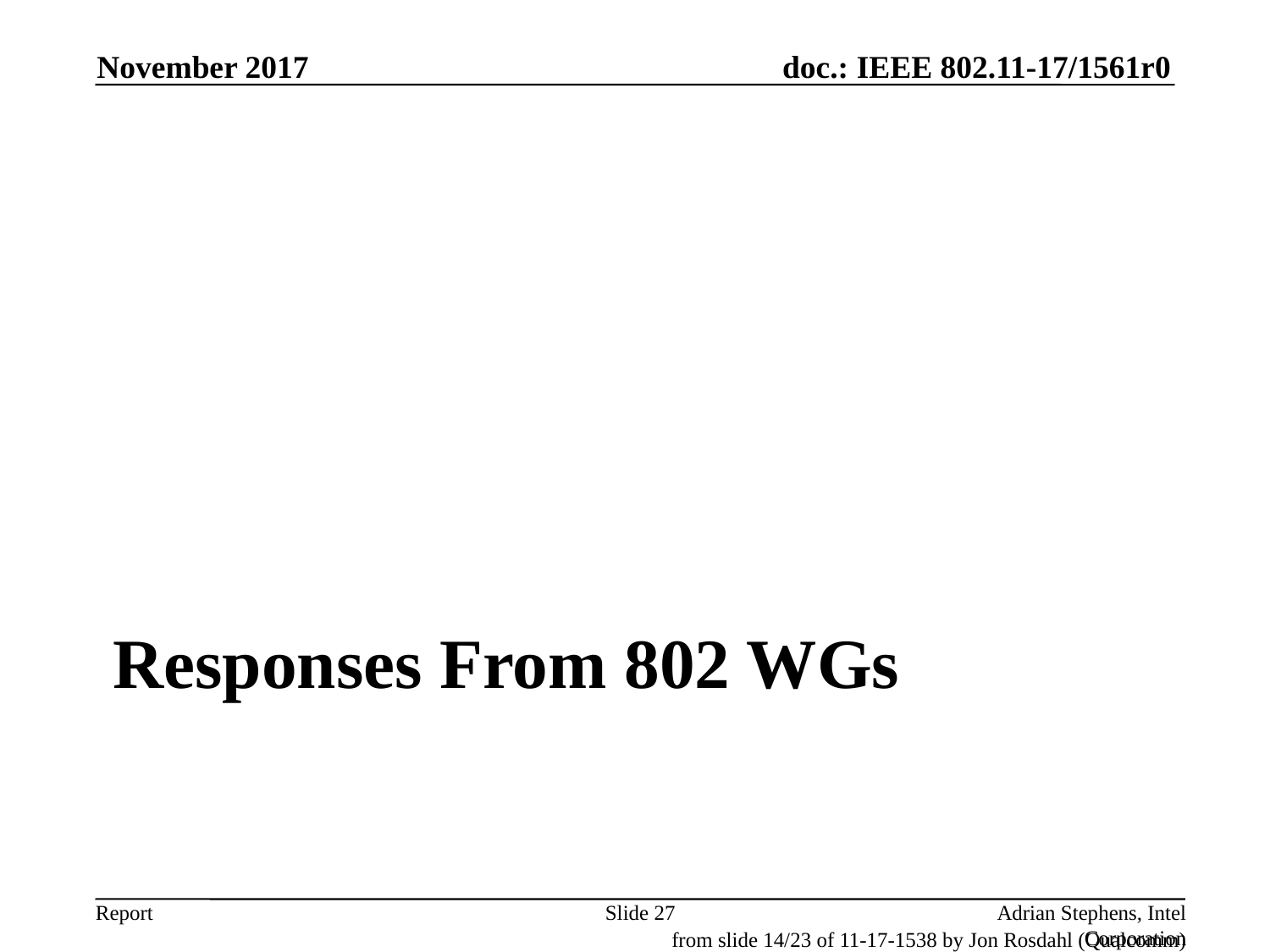

November 2017

# Responses From 802 WGs
Slide 27
Adrian Stephens, Intel Corporation
from slide 14/23 of 11-17-1538 by Jon Rosdahl (Qualcomm)